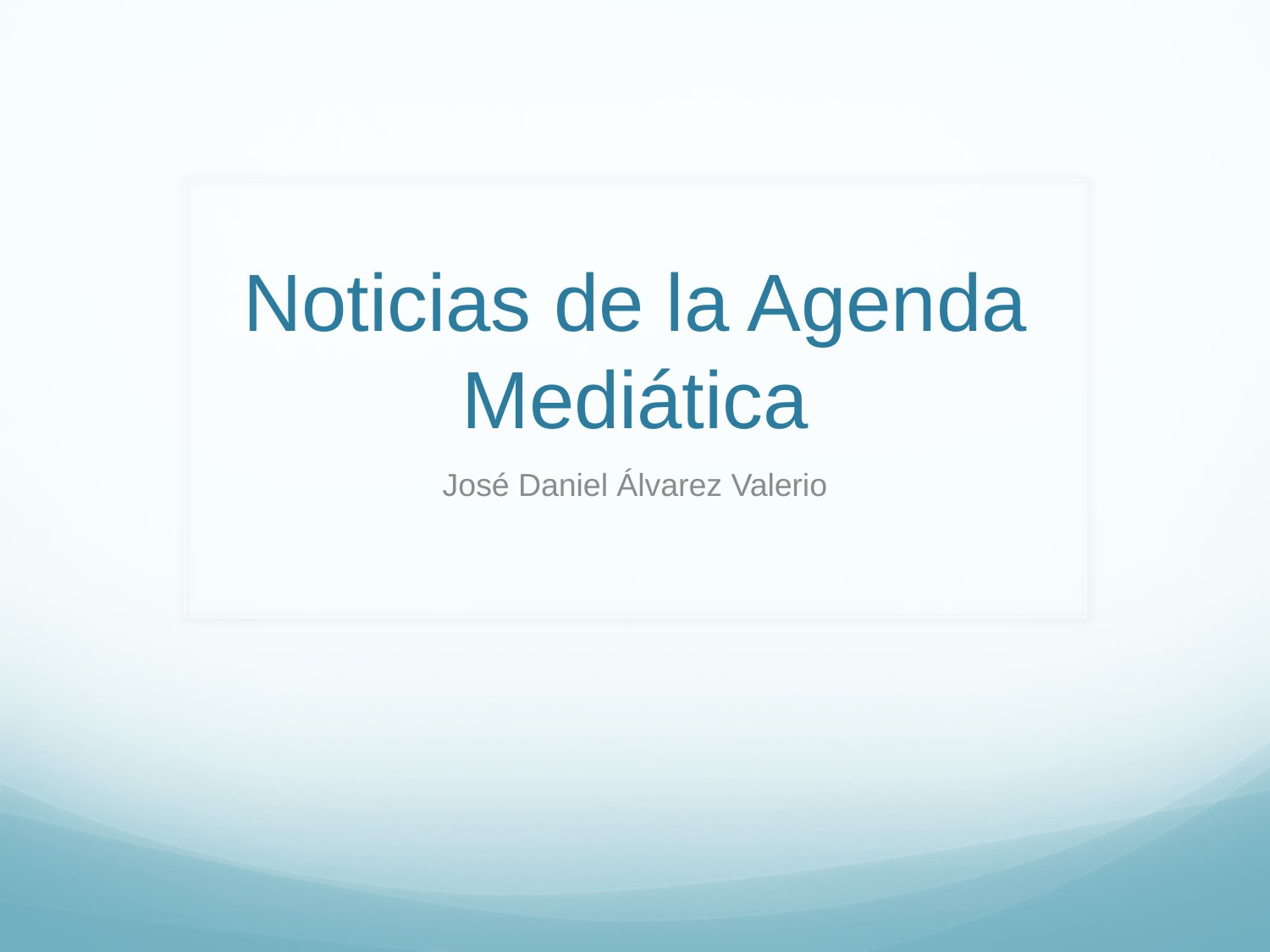

# Noticias de la Agenda Mediática
José Daniel Álvarez Valerio